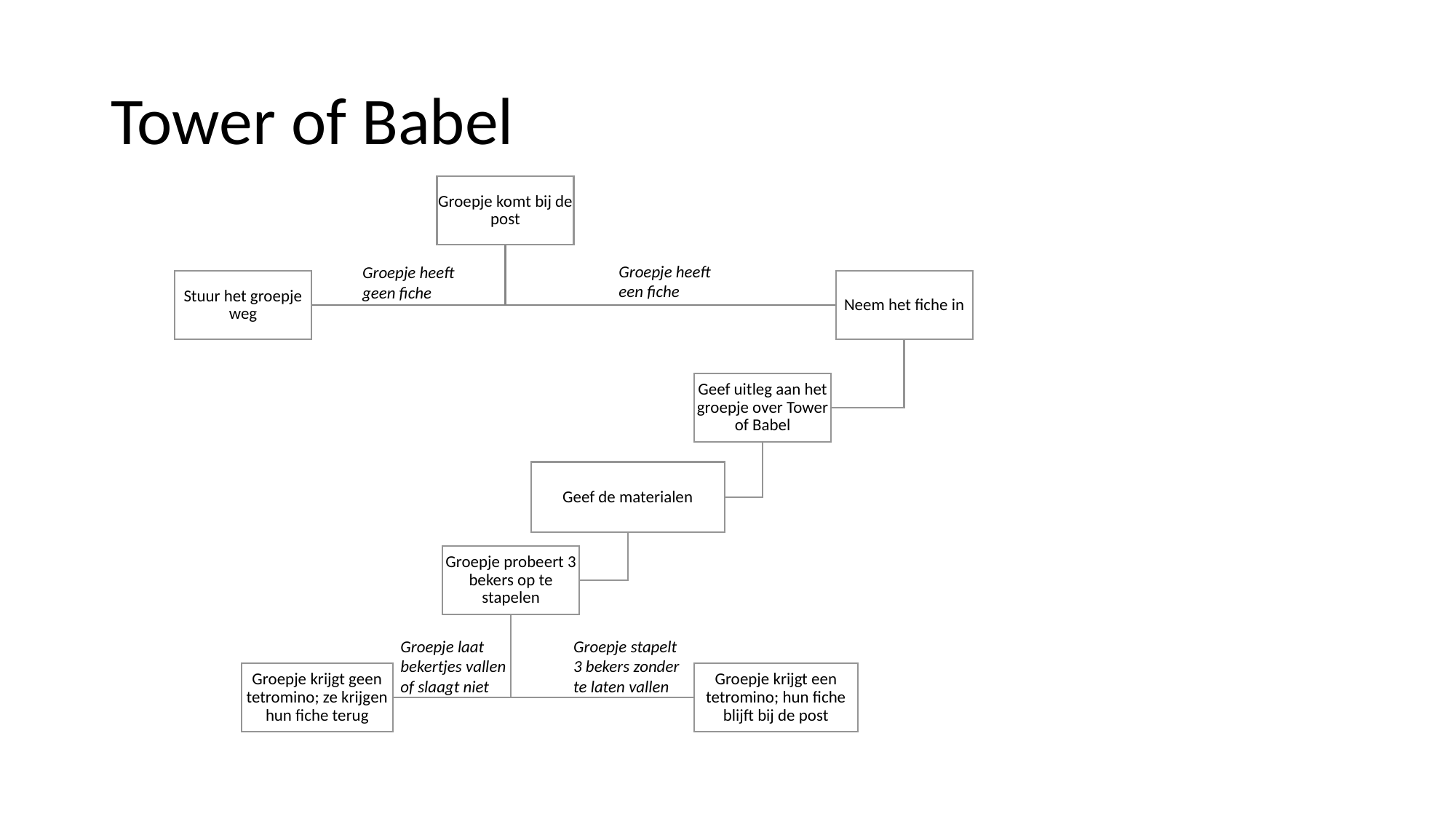

# Tower of Babel
Groepje komt bij de post
Stuur het groepje weg
Neem het fiche in
Geef uitleg aan het groepje over Tower of Babel
Geef de materialen
Groepje probeert 3 bekers op te stapelen
Groepje krijgt geen tetromino; ze krijgen hun fiche terug
Groepje krijgt een tetromino; hun fiche blijft bij de post
Groepje heeft een fiche
Groepje heeft geen fiche
Groepje laat bekertjes vallen of slaagt niet
Groepje stapelt 3 bekers zonder te laten vallen